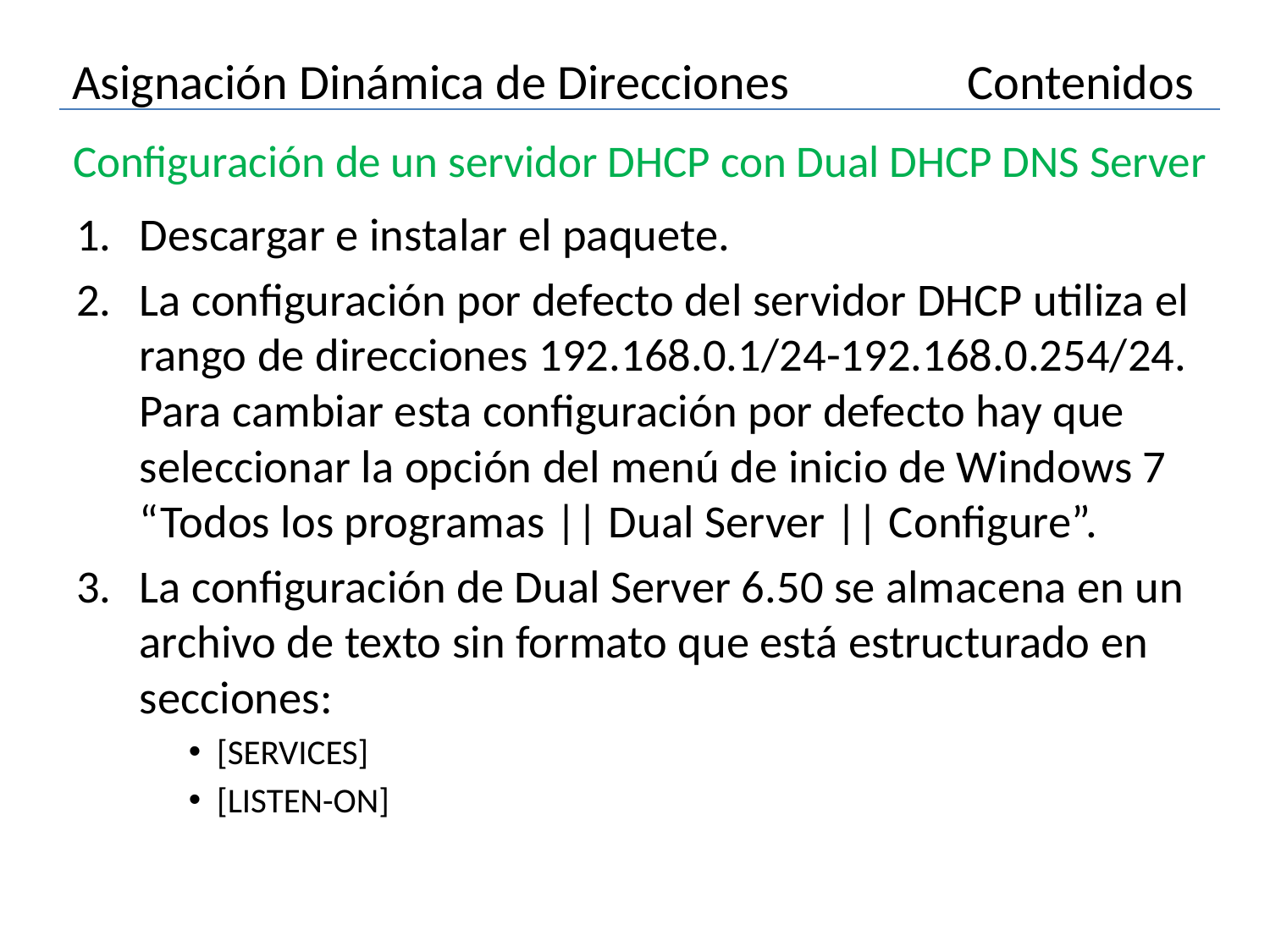

Asignación Dinámica de Direcciones
Contenidos
# Configuración de un servidor DHCP con Dual DHCP DNS Server
Descargar e instalar el paquete.
La configuración por defecto del servidor DHCP utiliza el rango de direcciones 192.168.0.1/24-192.168.0.254/24. Para cambiar esta configuración por defecto hay que seleccionar la opción del menú de inicio de Windows 7 “Todos los programas || Dual Server || Configure”.
La configuración de Dual Server 6.50 se almacena en un archivo de texto sin formato que está estructurado en secciones:
[SERVICES]
[LISTEN-ON]